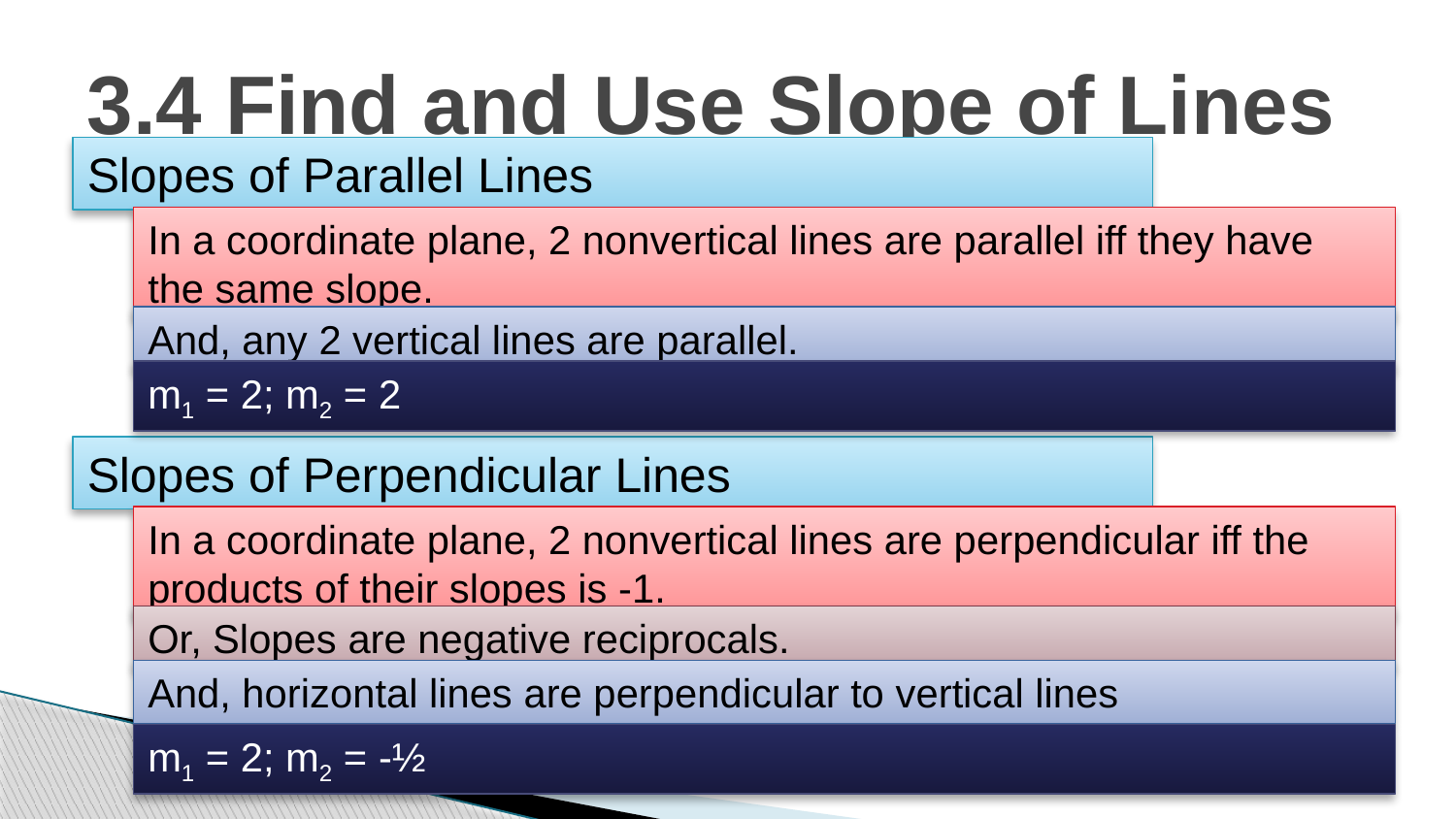

# 3.4 Find and Use Slope of Lines
Slopes of Parallel Lines
In a coordinate plane, 2 nonvertical lines are parallel iff they have the same slope.
And, any 2 vertical lines are parallel.
m1 = 2; m2 = 2
Slopes of Perpendicular Lines
In a coordinate plane, 2 nonvertical lines are perpendicular iff the products of their slopes is -1.
Or, Slopes are negative reciprocals.
And, horizontal lines are perpendicular to vertical lines
m1 = 2; m2 = -½